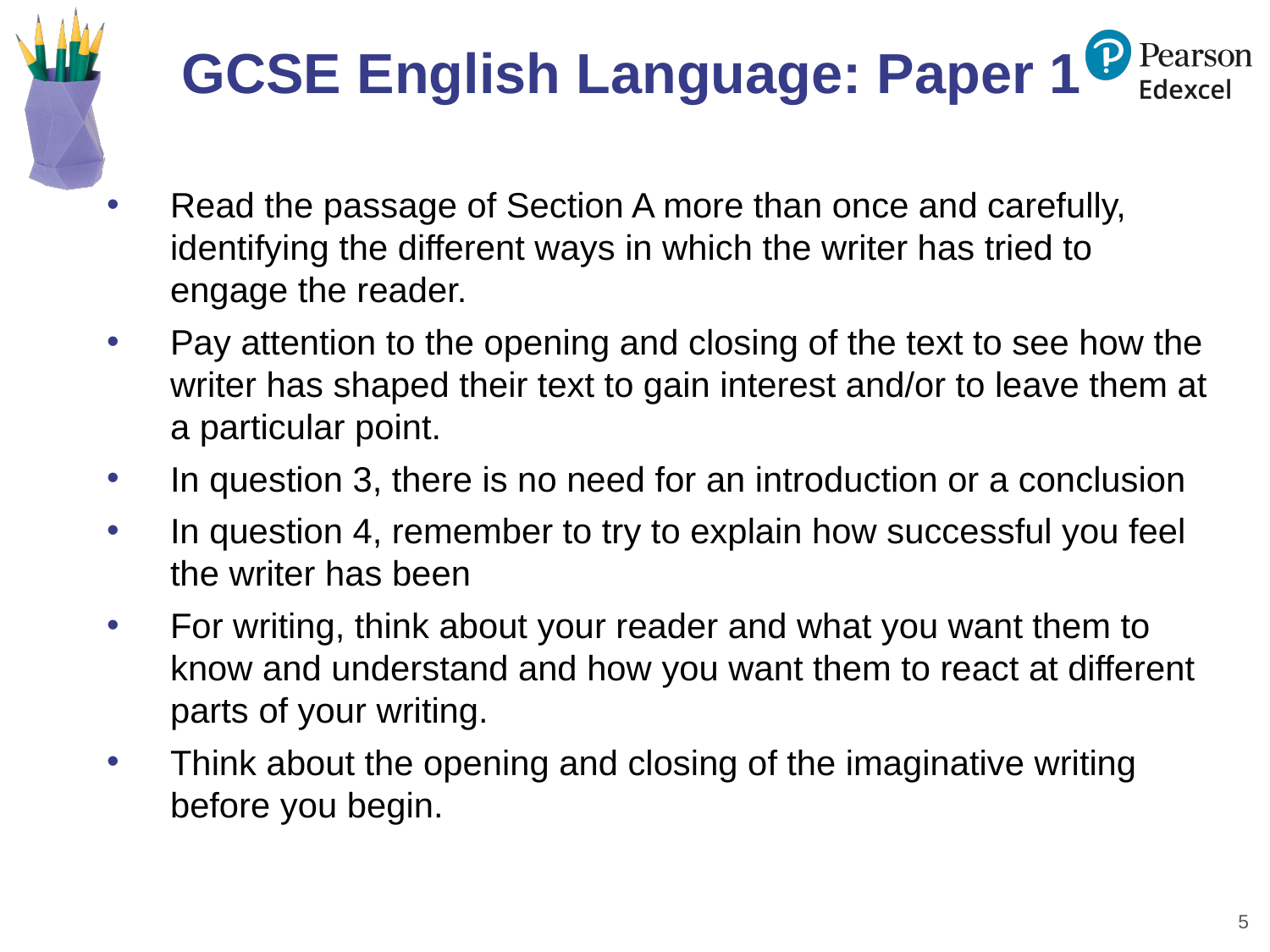

# GCSE English Language: Paper 1
Read the passage of Section A more than once and carefully, identifying the different ways in which the writer has tried to engage the reader.
Pay attention to the opening and closing of the text to see how the writer has shaped their text to gain interest and/or to leave them at a particular point.
In question 3, there is no need for an introduction or a conclusion
In question 4, remember to try to explain how successful you feel the writer has been
For writing, think about your reader and what you want them to know and understand and how you want them to react at different parts of your writing.
Think about the opening and closing of the imaginative writing before you begin.